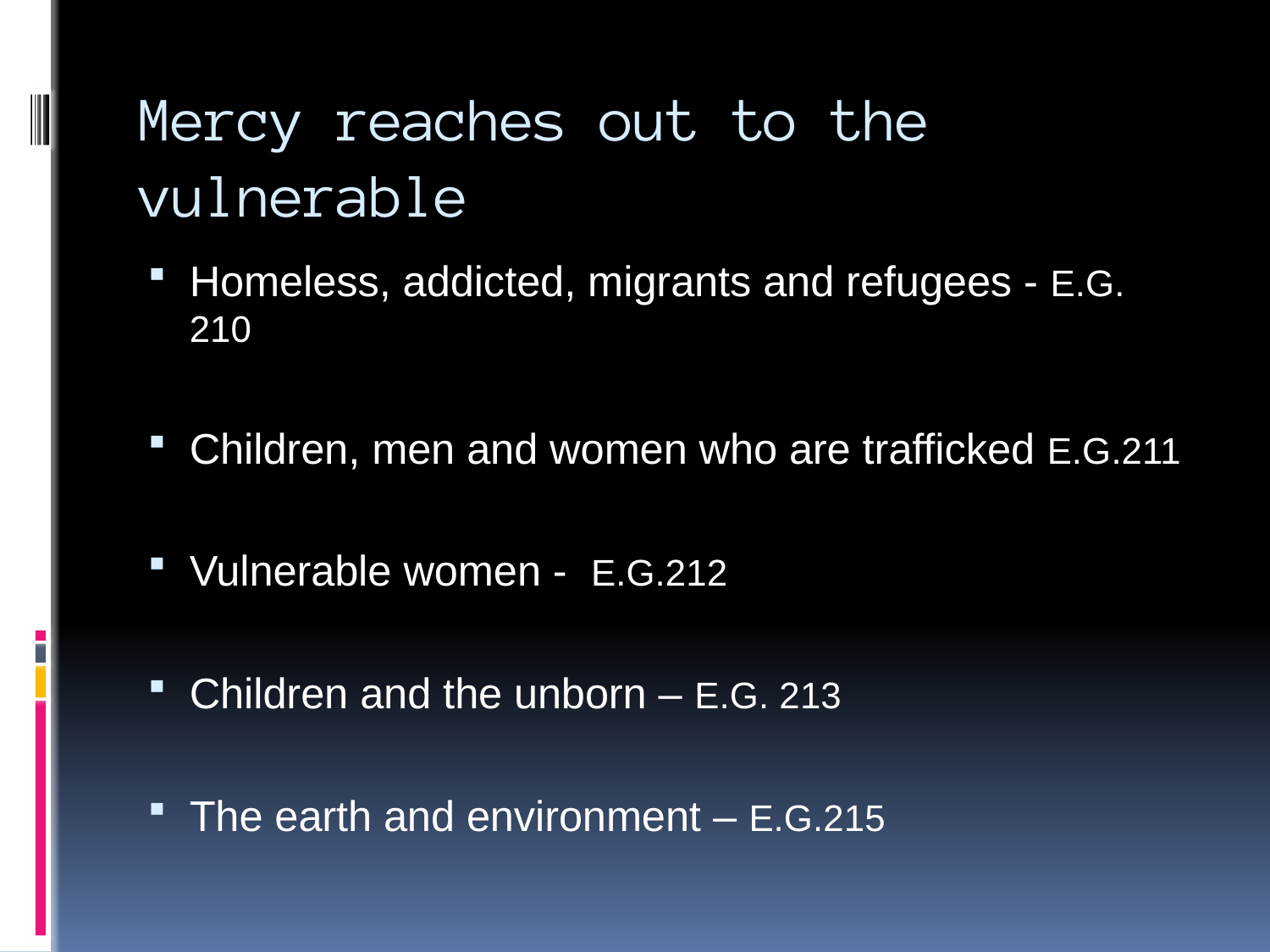

# Mercy reaches out to the vulnerable
Homeless, addicted, migrants and refugees - E.G. 210

Children, men and women who are trafficked E.G.211

Vulnerable women -  E.G.212

Children and the unborn – E.G. 213

The earth and environment – E.G.215